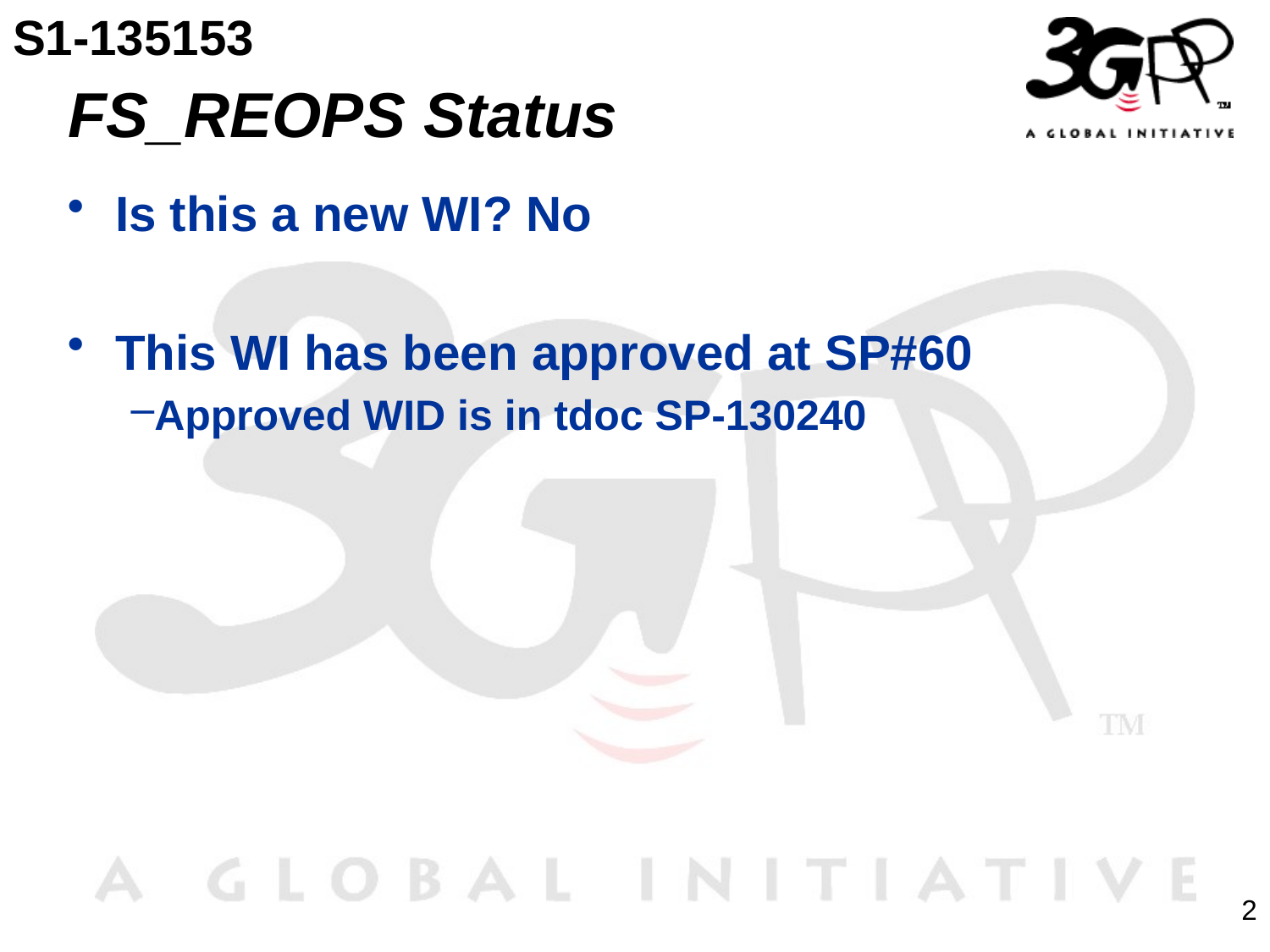

S1-135153
# FS_REOPS Status
Is this a new WI? No

This WI has been approved at SP#60
Approved WID is in tdoc SP-130240
2